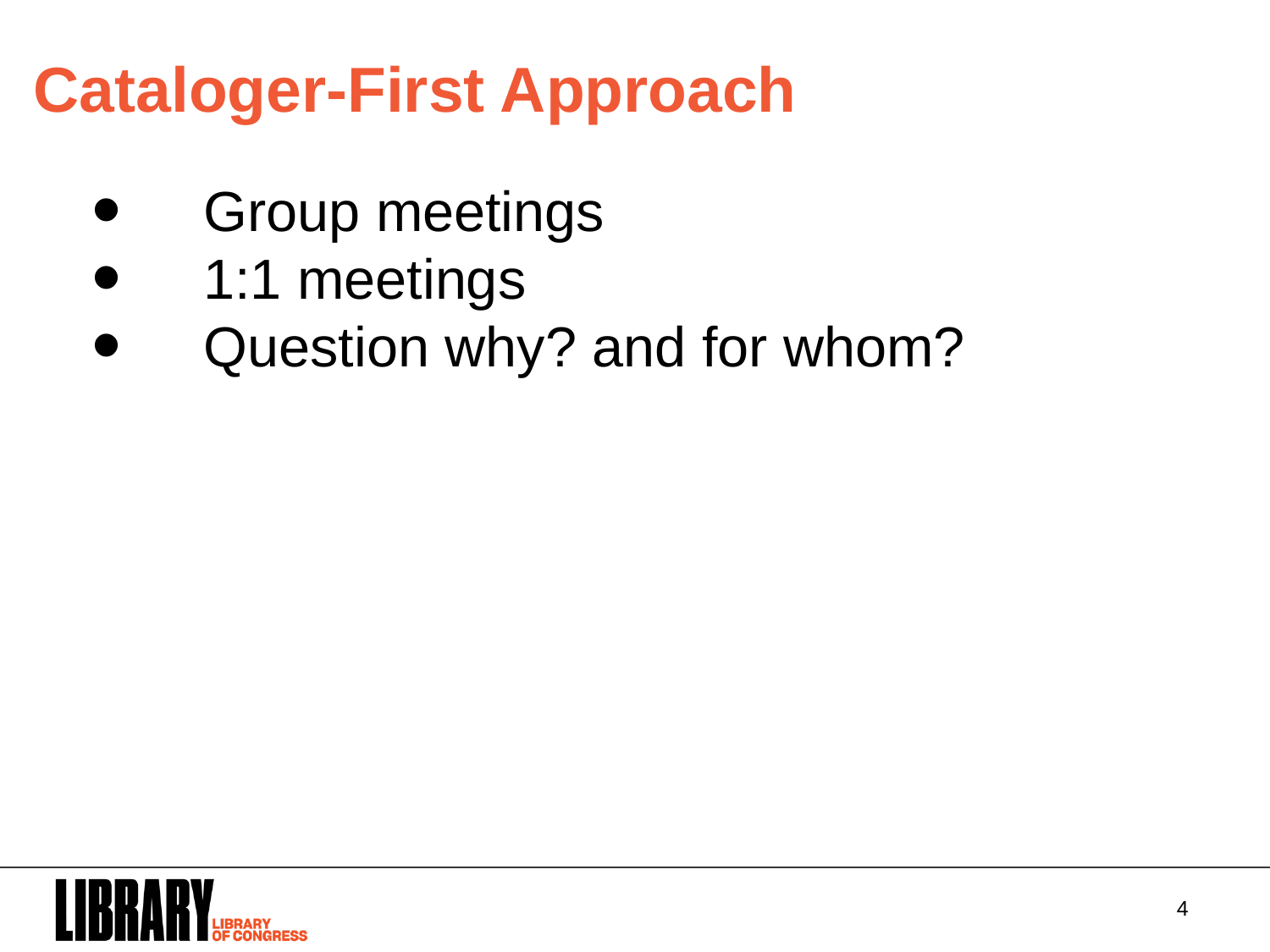

Cataloger-First Approach
Group meetings
1:1 meetings
Question why? and for whom?